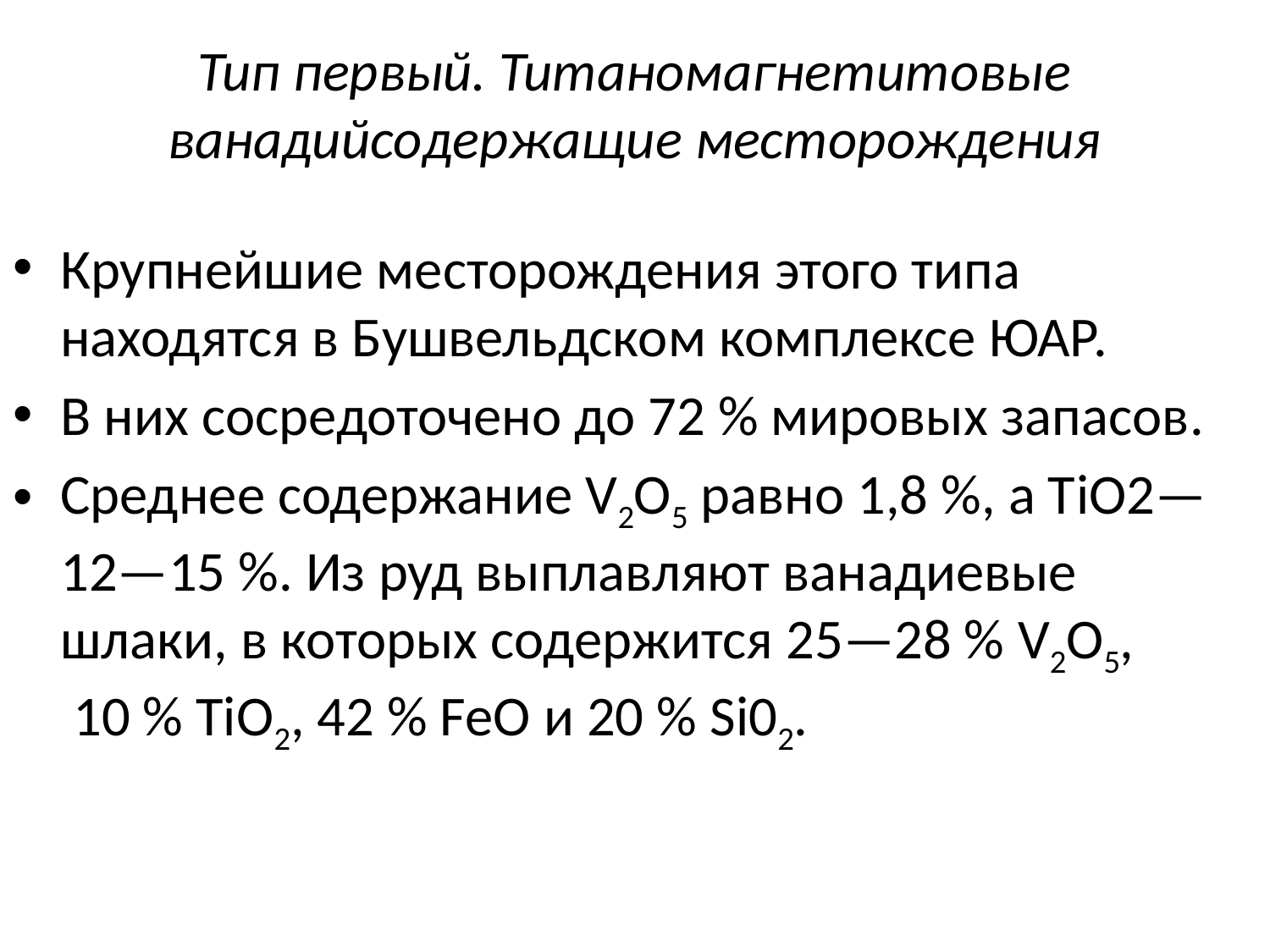

# Тип первый. Титаномагнетитовые ванадийсодержащие месторождения
Крупнейшие месторождения этого типа находятся в Бушвельдском комплексе ЮАР.
В них сосредоточено до 72 % мировых запасов.
Среднее содержание V2О5 равно 1,8 %, а ТiO2— 12—15 %. Из руд выплавляют ванадиевые шлаки, в которых со­держится 25—28 % V2O5,
 10 % ТiO2, 42 % FeO и 20 % Si02.